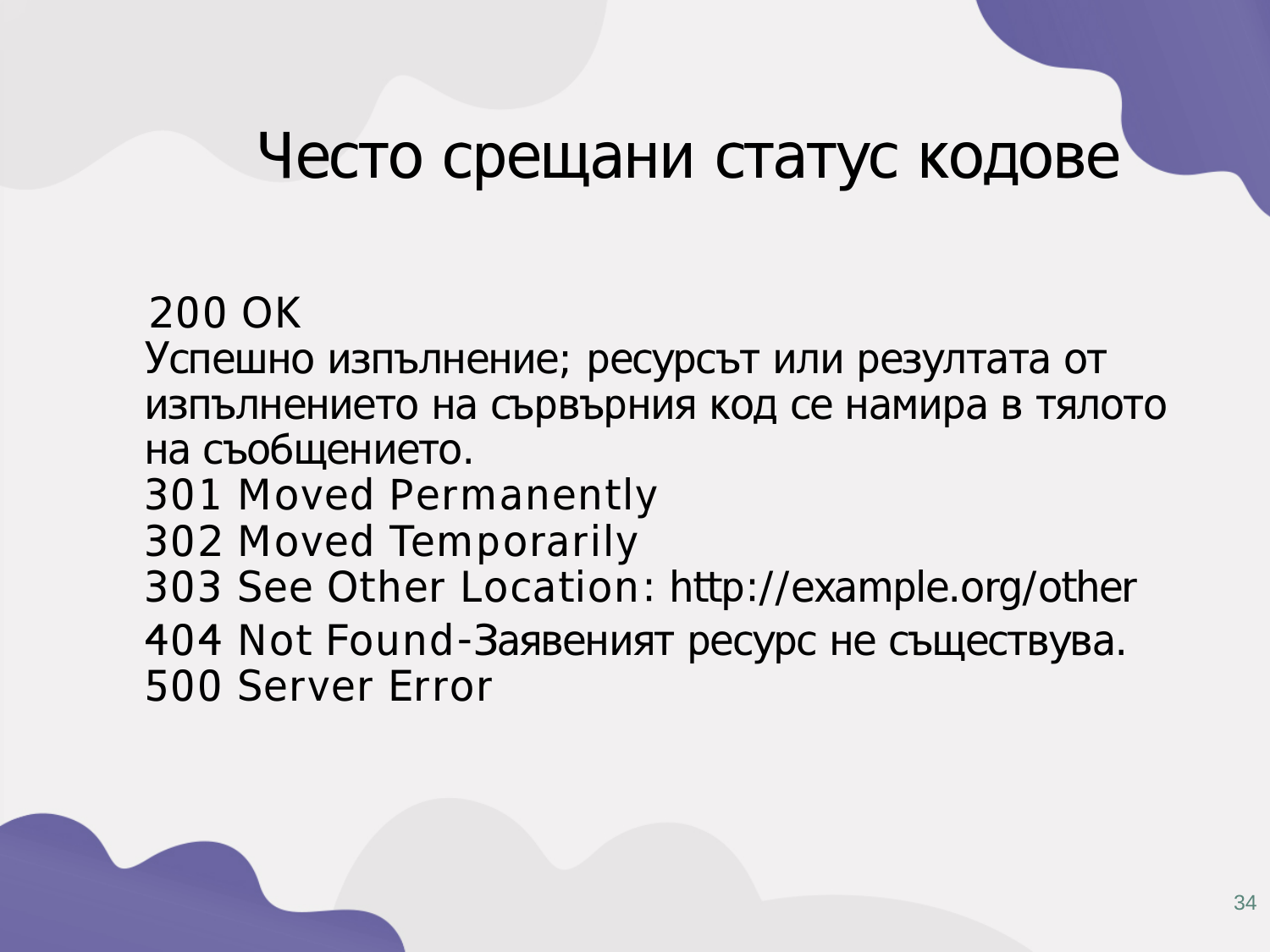

Често срещани статус кодове
    200 OK
Успешно изпълнение; ресурсът или резултата от изпълнението на сървърния код се намира в тялото на съобщението.
301 Moved Permanently
302 Moved Temporarily
303 See Other Location: http://example.org/other
 	404 Not Found-Заявеният ресурс не съществува.
500 Server Error
34